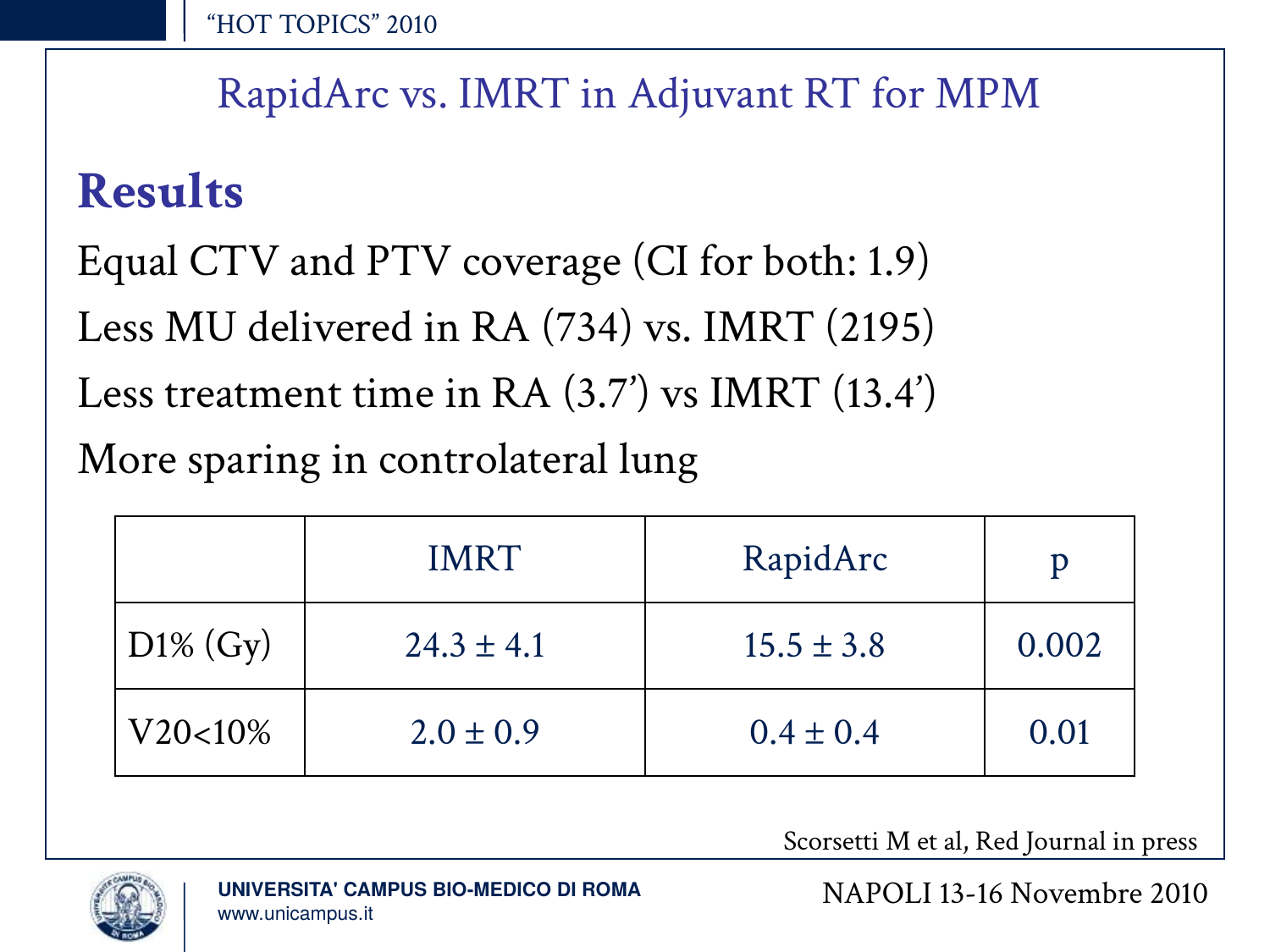

# “HOT TOPICS” 2010
RapidArc vs. IMRT in Adjuvant RT for MPM
Results
Equal CTV and PTV coverage (CI for both: 1.9)
Less MU delivered in RA (734) vs. IMRT (2195)
Less treatment time in RA (3.7’) vs IMRT (13.4’)
More sparing in controlateral lung
|  | IMRT | RapidArc | p |
| --- | --- | --- | --- |
| D1% (Gy) | 24.3 ± 4.1 | 15.5 ± 3.8 | 0.002 |
| V20<10% | 2.0 ± 0.9 | 0.4 ± 0.4 | 0.01 |
Scorsetti M et al, Red Journal in press
NAPOLI 13-16 Novembre 2010